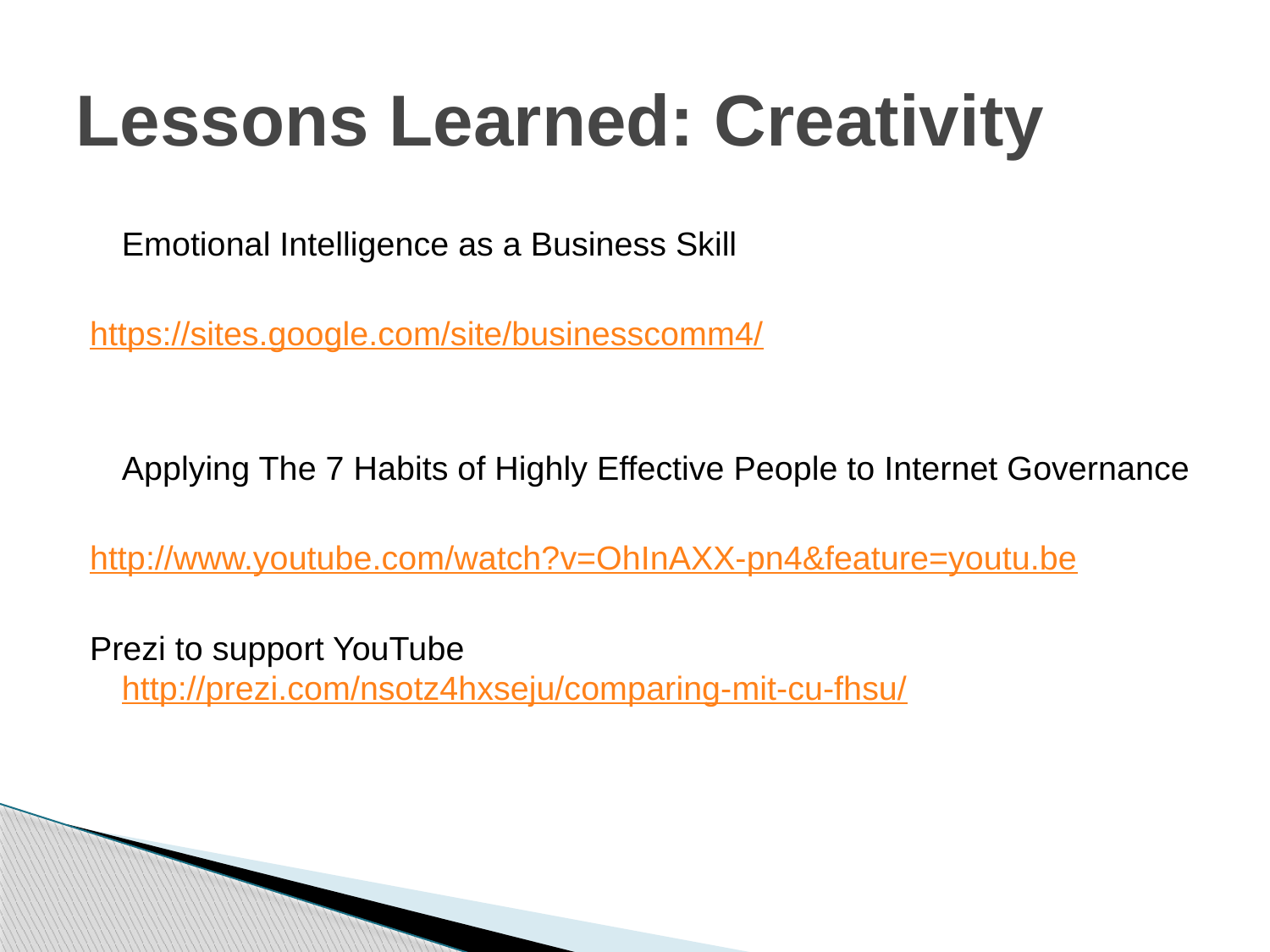

# Lessons Learned: Creativity

	Emotional Intelligence as a Business Skill

https://sites.google.com/site/businesscomm4/

	Applying The 7 Habits of Highly Effective People to Internet Governance

http://www.youtube.com/watch?v=OhInAXX-pn4&feature=youtu.be

Prezi to support YouTube http://prezi.com/nsotz4hxseju/comparing-mit-cu-fhsu/